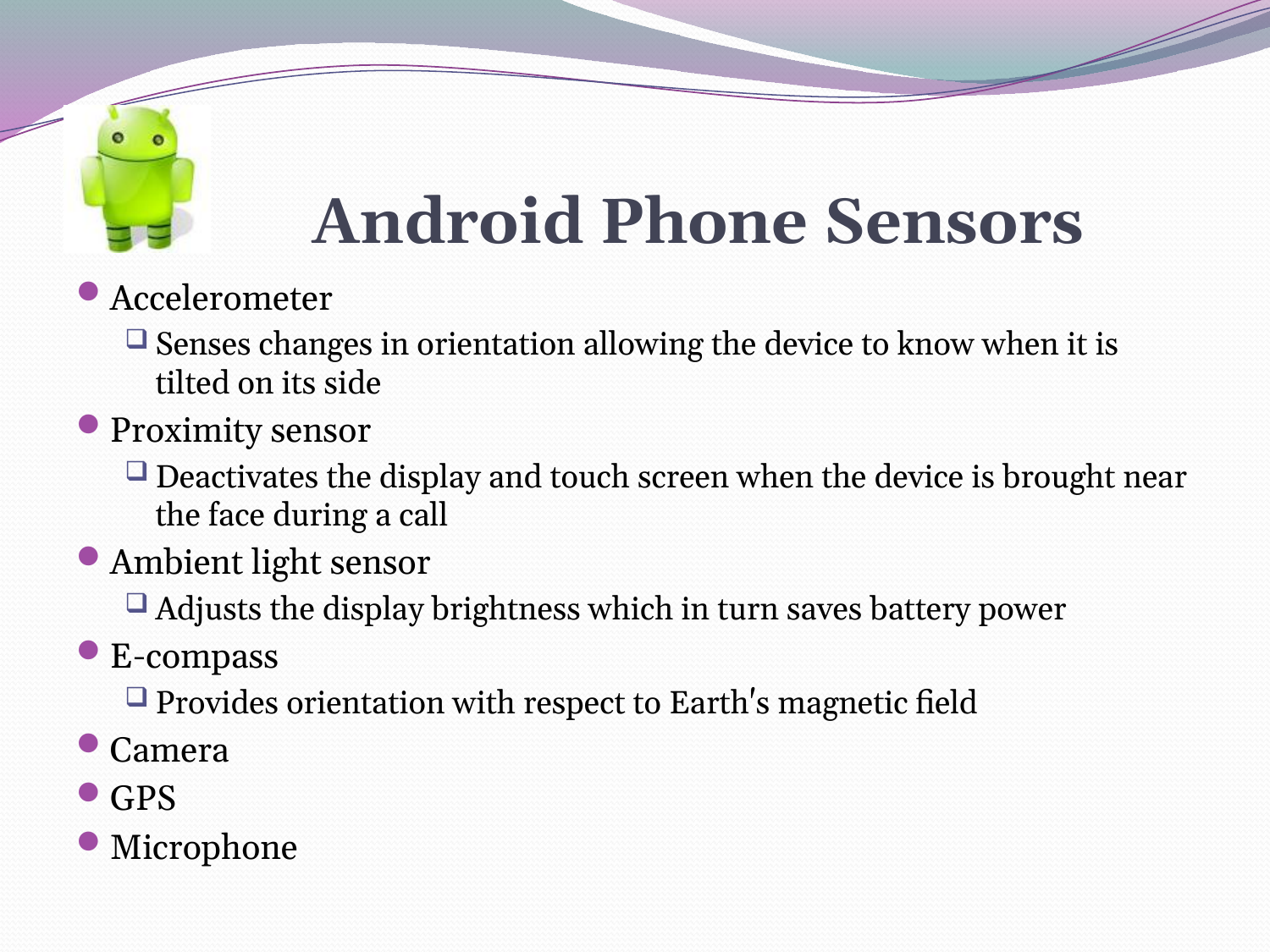

# Android Phone Sensors
Accelerometer
Senses changes in orientation allowing the device to know when it is tilted on its side
Proximity sensor
Deactivates the display and touch screen when the device is brought near the face during a call
Ambient light sensor
Adjusts the display brightness which in turn saves battery power
E-compass
Provides orientation with respect to Earth's magnetic field
Camera
GPS
Microphone